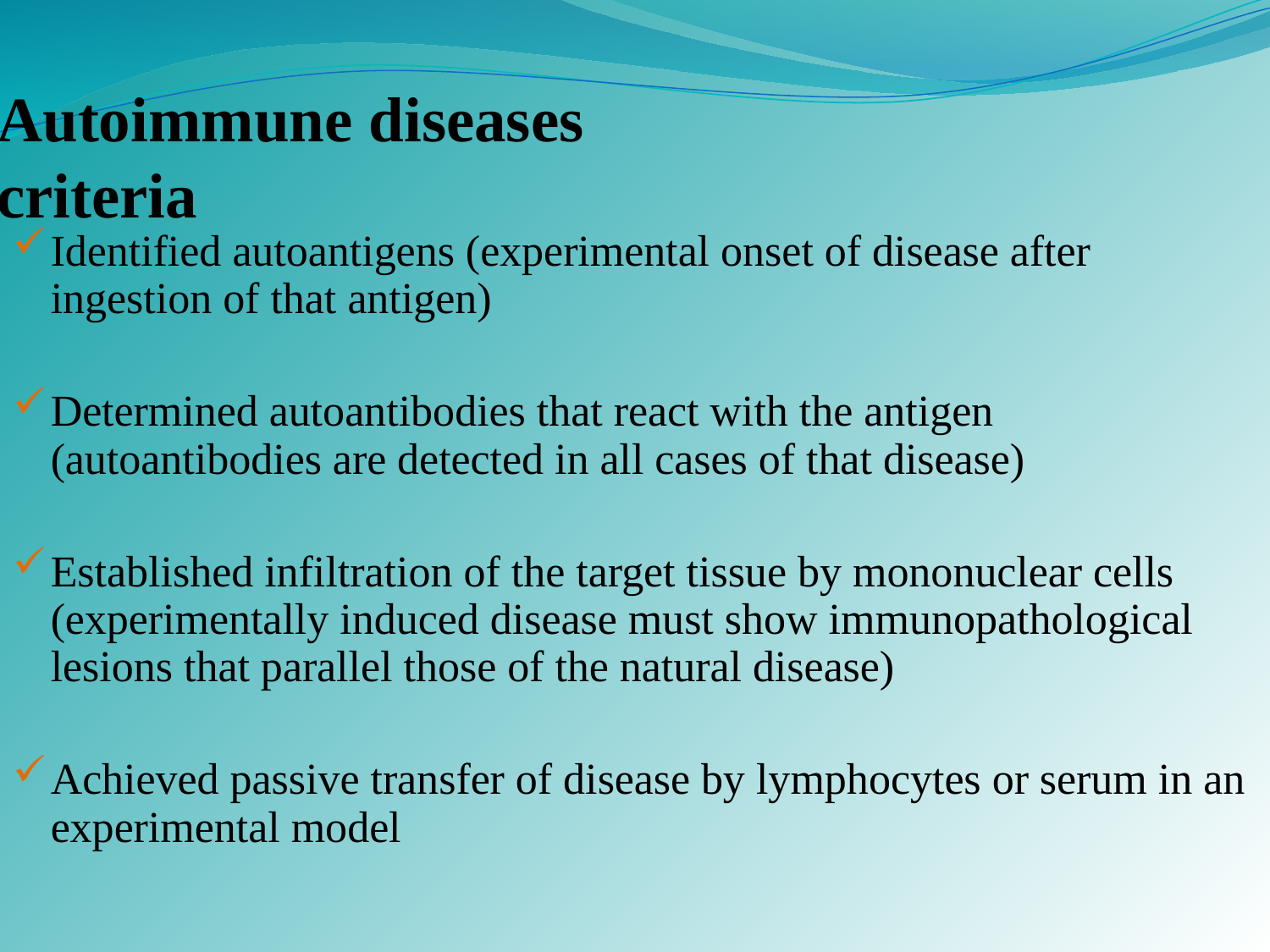

# Autoimmune diseases criteria

Identified autoantigens (experimental onset of disease after ingestion of that antigen)

Determined autoantibodies that react with the antigen (autoantibodies are detected in all cases of that disease)

Established infiltration of the target tissue by mononuclear cells (experimentally induced disease must show immunopathological lesions that parallel those of the natural disease)

Achieved passive transfer of disease by lymphocytes or serum in an experimental model